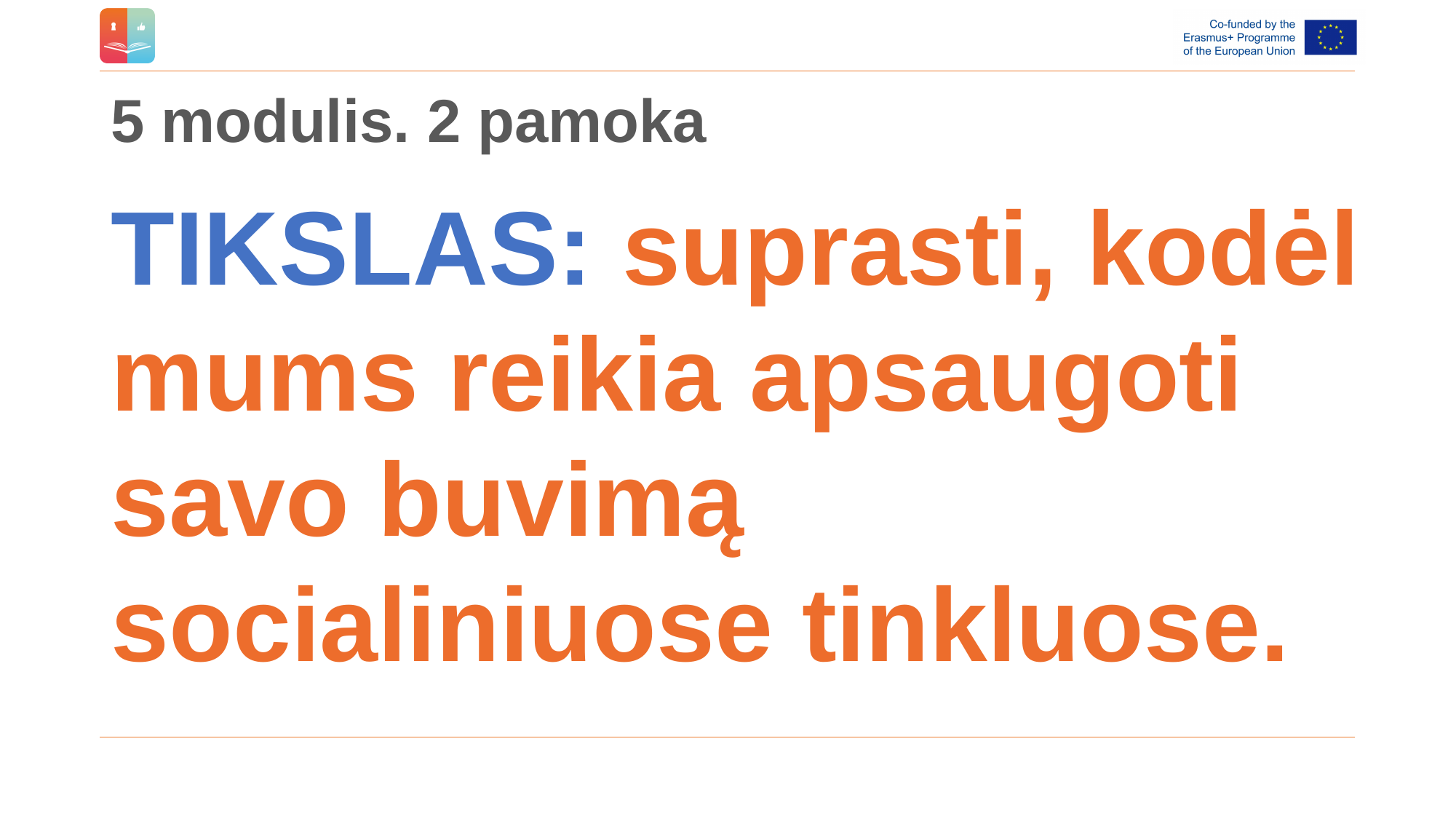

# 5 modulis. 2 pamoka
TIKSLAS: suprasti, kodėl mums reikia apsaugoti savo buvimą socialiniuose tinkluose.